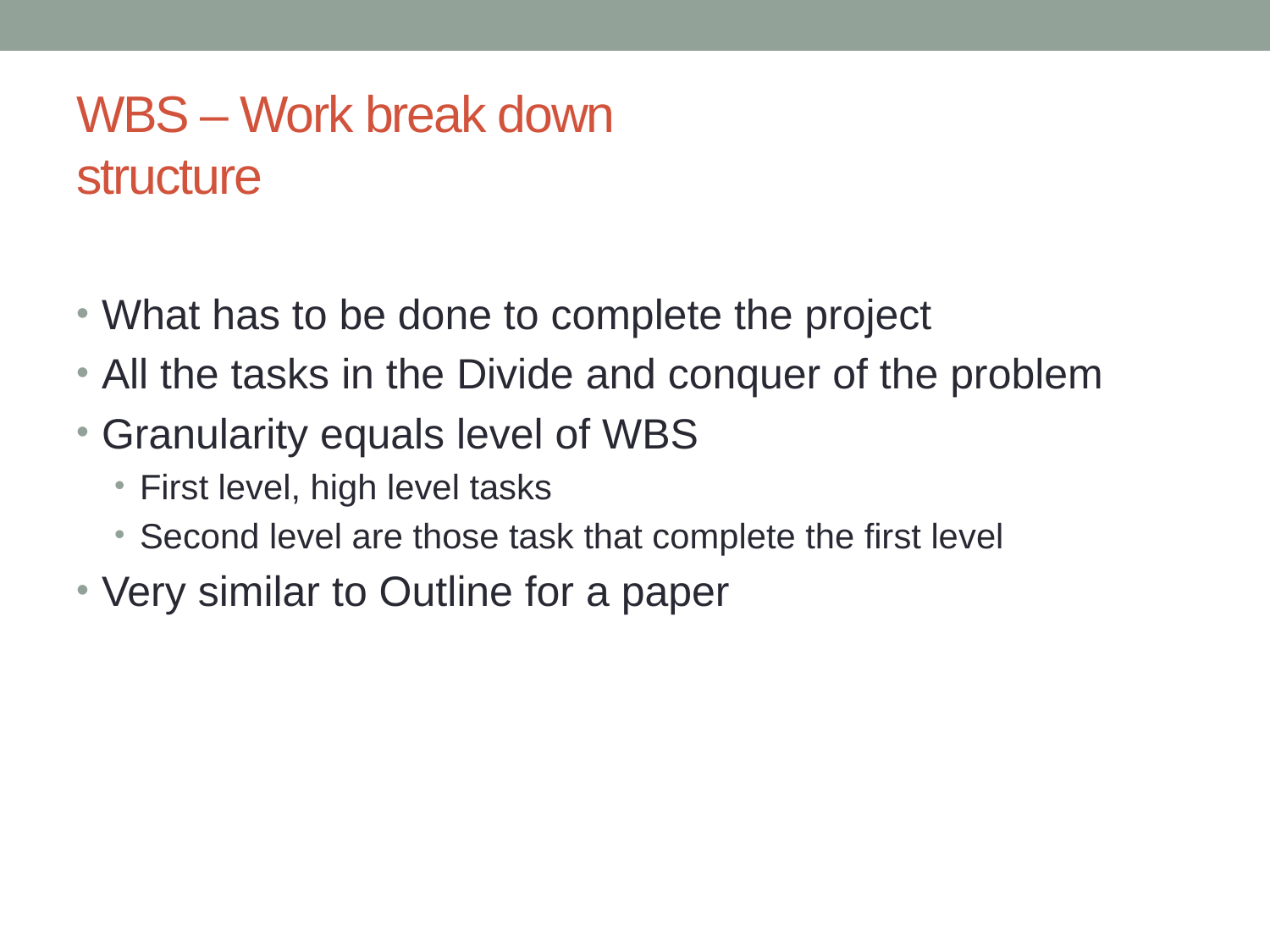

# WBS – Work break down structure

What has to be done to complete the project
All the tasks in the Divide and conquer of the problem
Granularity equals level of WBS
First level, high level tasks
Second level are those task that complete the first level
Very similar to Outline for a paper